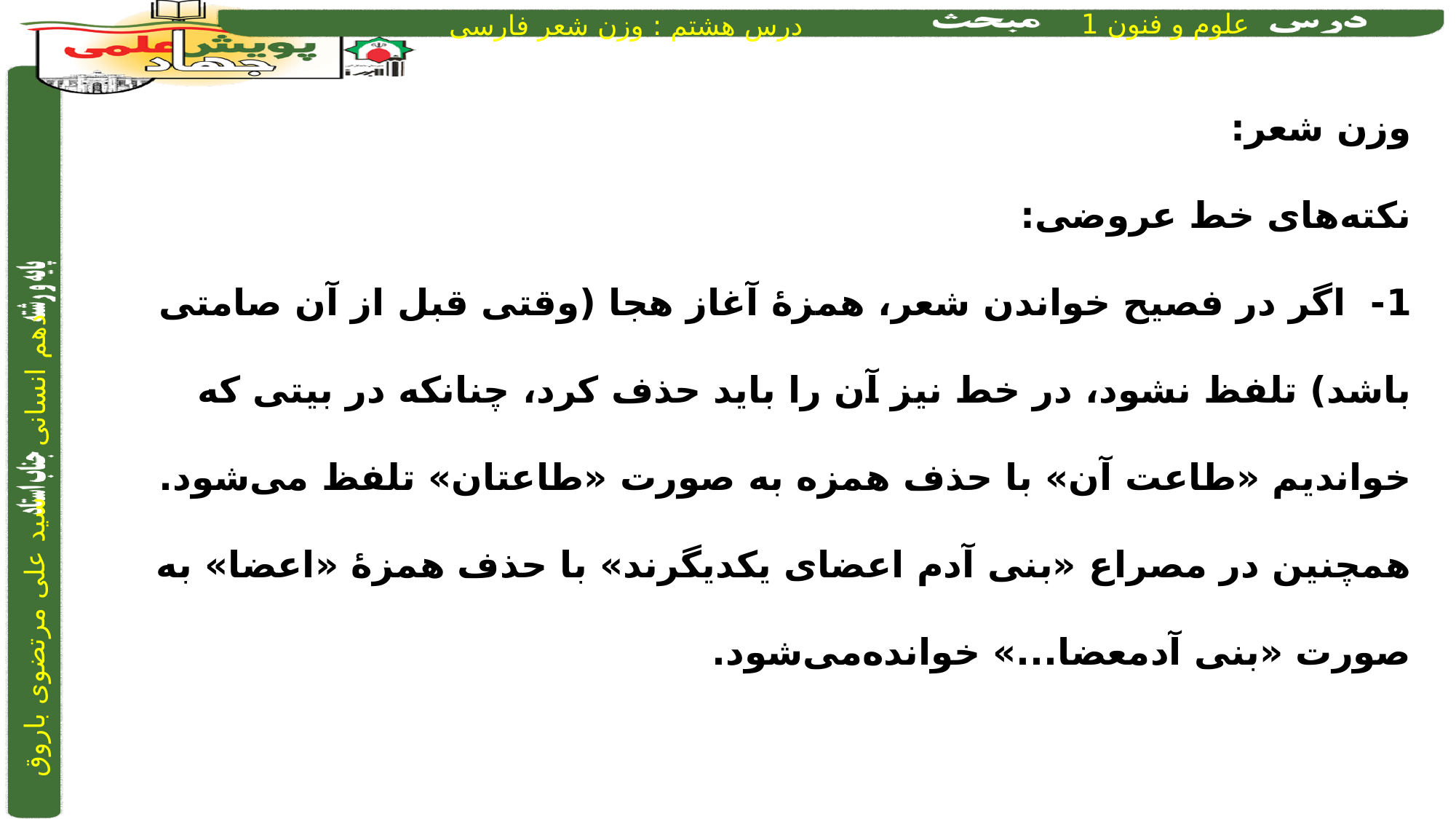

وزن شعر:
نکته‌های خط عروضی:
1-  اگر در فصیح خواندن شعر، همزۀ آغاز هجا (وقتی قبل از آن صامتی باشد) تلفظ نشود، در خط نیز آن را باید حذف کرد، چنانکه در بیتی که خواندیم «طاعت آن» با حذف همزه به صورت «طاعتان» تلفظ می‌شود.
همچنین در مصراع «بنی آدم اعضای یکدیگرند» با حذف همزۀ «اعضا» به صورت «بنی آدمعضا...» خوانده‌می‌شود.